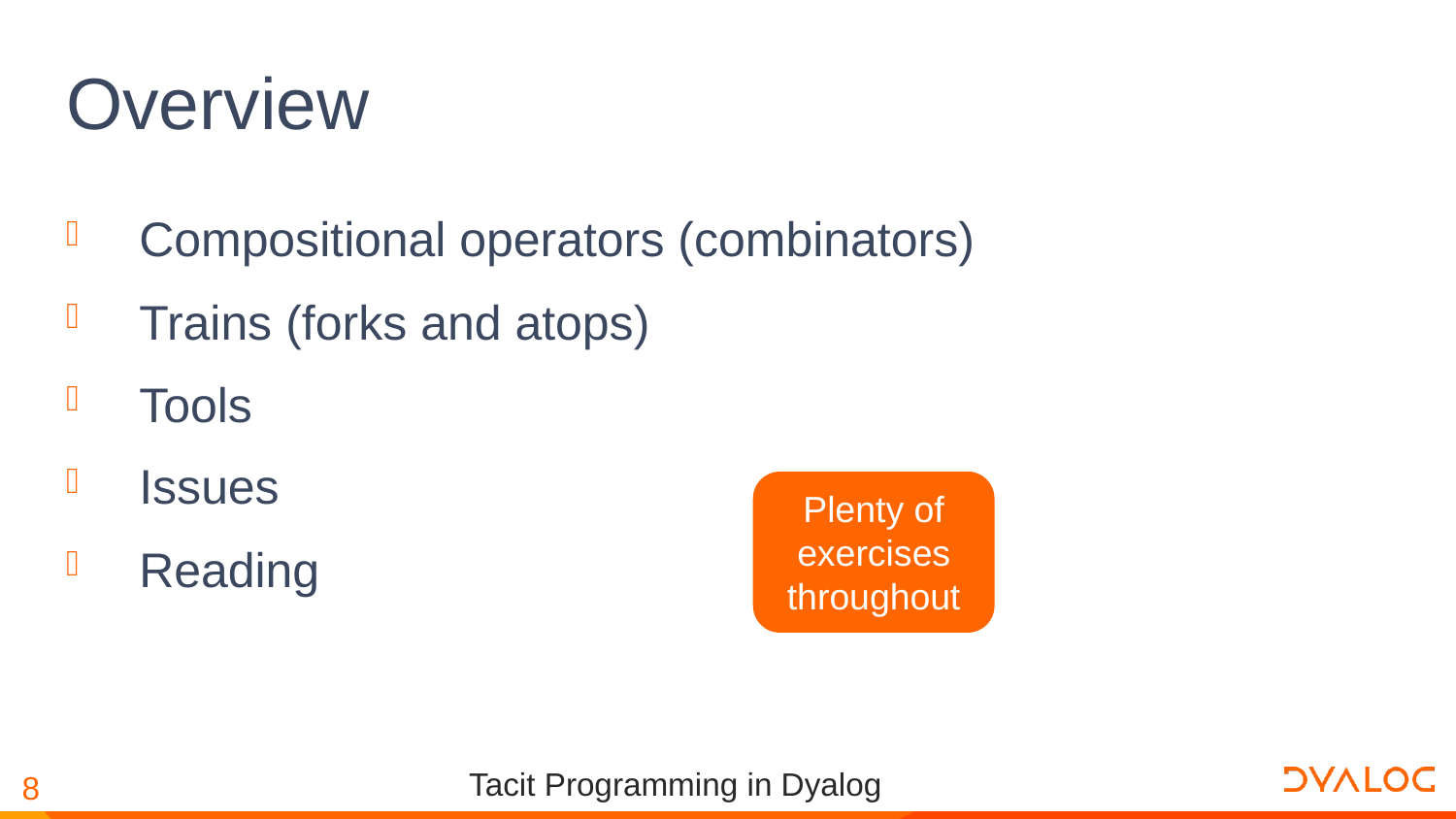

# Overview
Compositional operators (combinators)
Trains (forks and atops)
Tools
Issues
Reading

Plenty of exercises
throughout